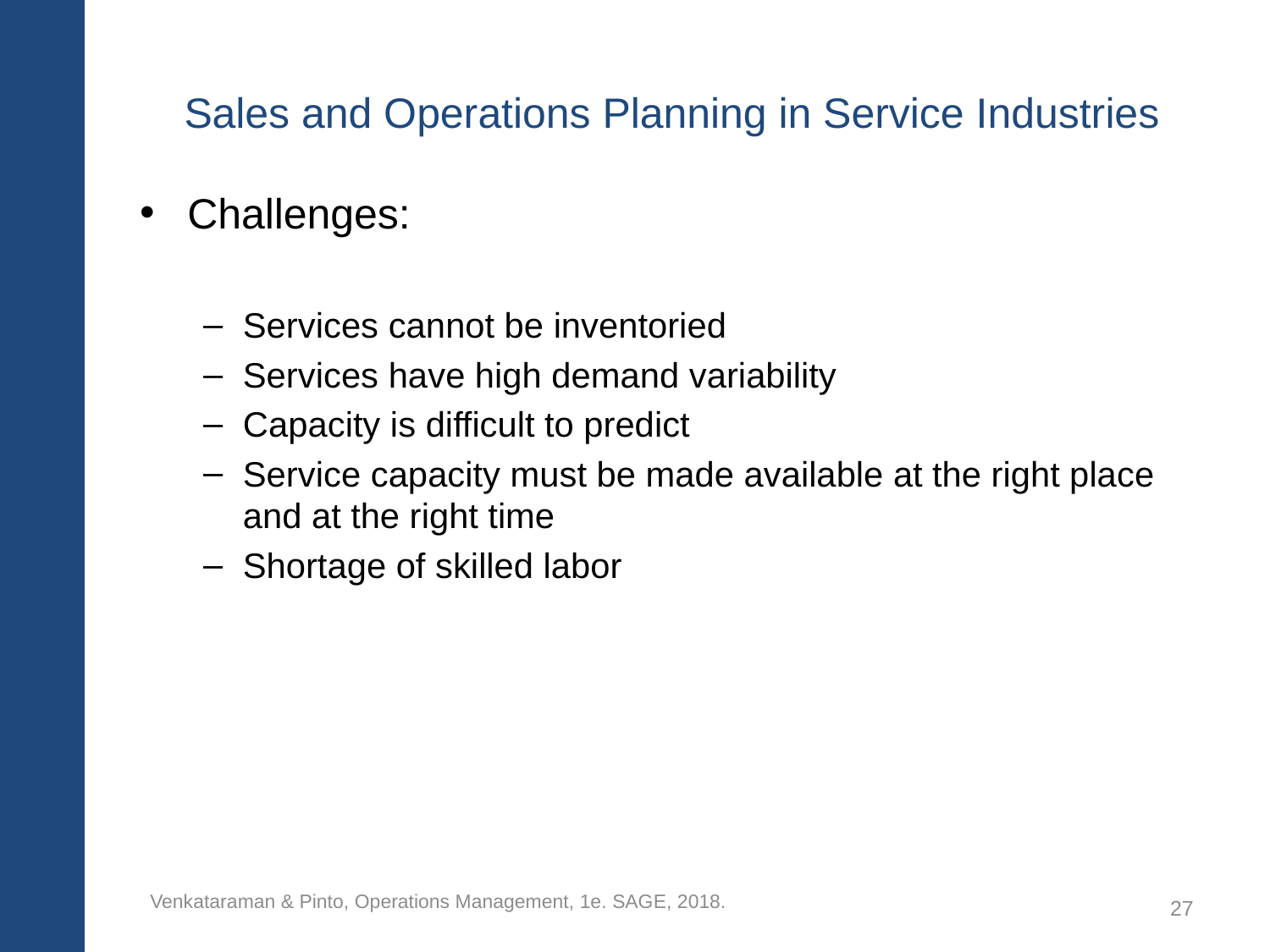

# Sales and Operations Planning in Service Industries
Challenges:

Services cannot be inventoried
Services have high demand variability
Capacity is difficult to predict
Service capacity must be made available at the right place and at the right time
Shortage of skilled labor
Venkataraman & Pinto, Operations Management, 1e. SAGE, 2018.
27